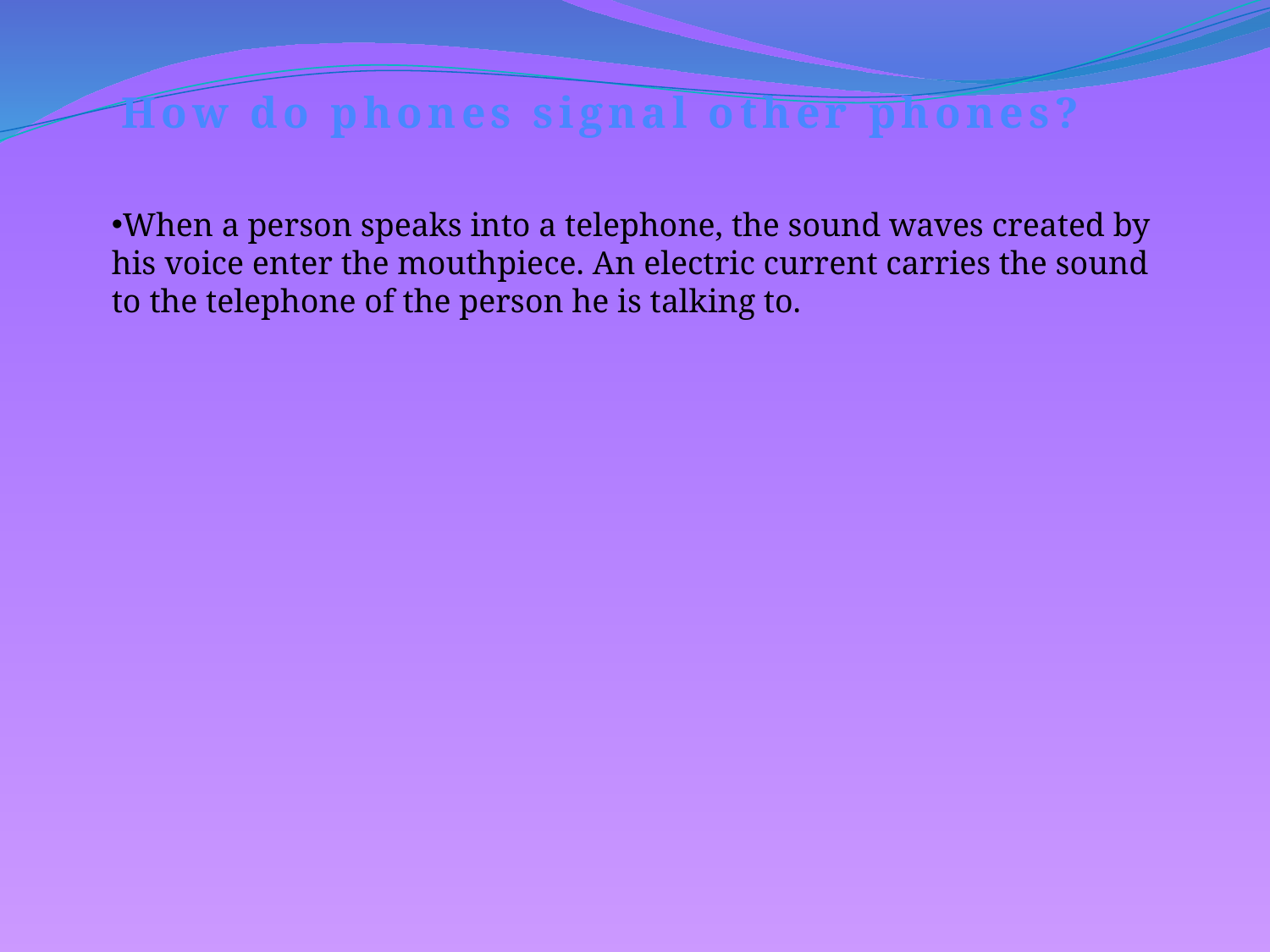

How do phones signal other phones?
When a person speaks into a telephone, the sound waves created by his voice enter the mouthpiece. An electric current carries the sound to the telephone of the person he is talking to.